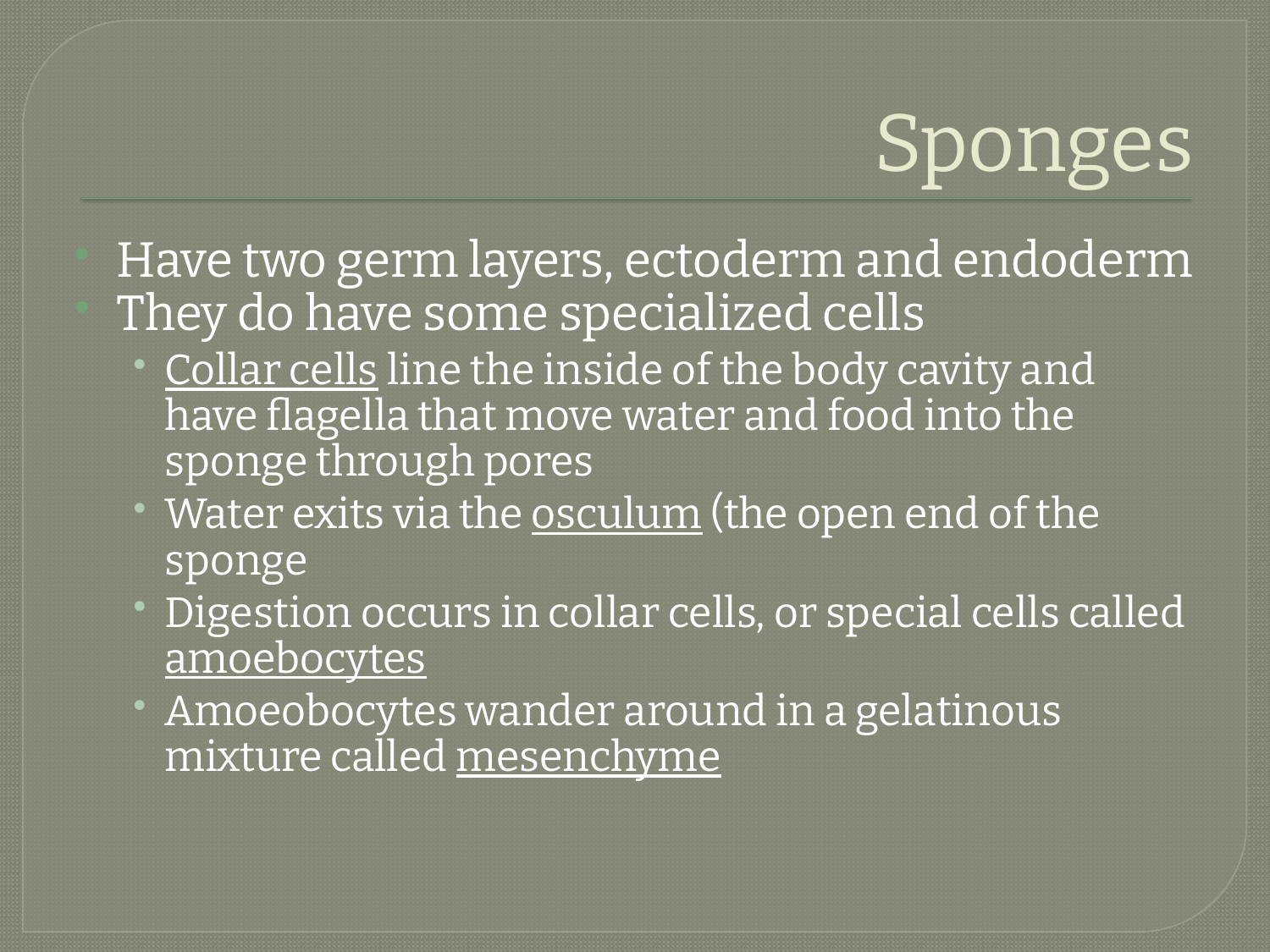

# Sponges
Have two germ layers, ectoderm and endoderm
They do have some specialized cells
Collar cells line the inside of the body cavity and have flagella that move water and food into the sponge through pores
Water exits via the osculum (the open end of the sponge
Digestion occurs in collar cells, or special cells called amoebocytes
Amoeobocytes wander around in a gelatinous mixture called mesenchyme